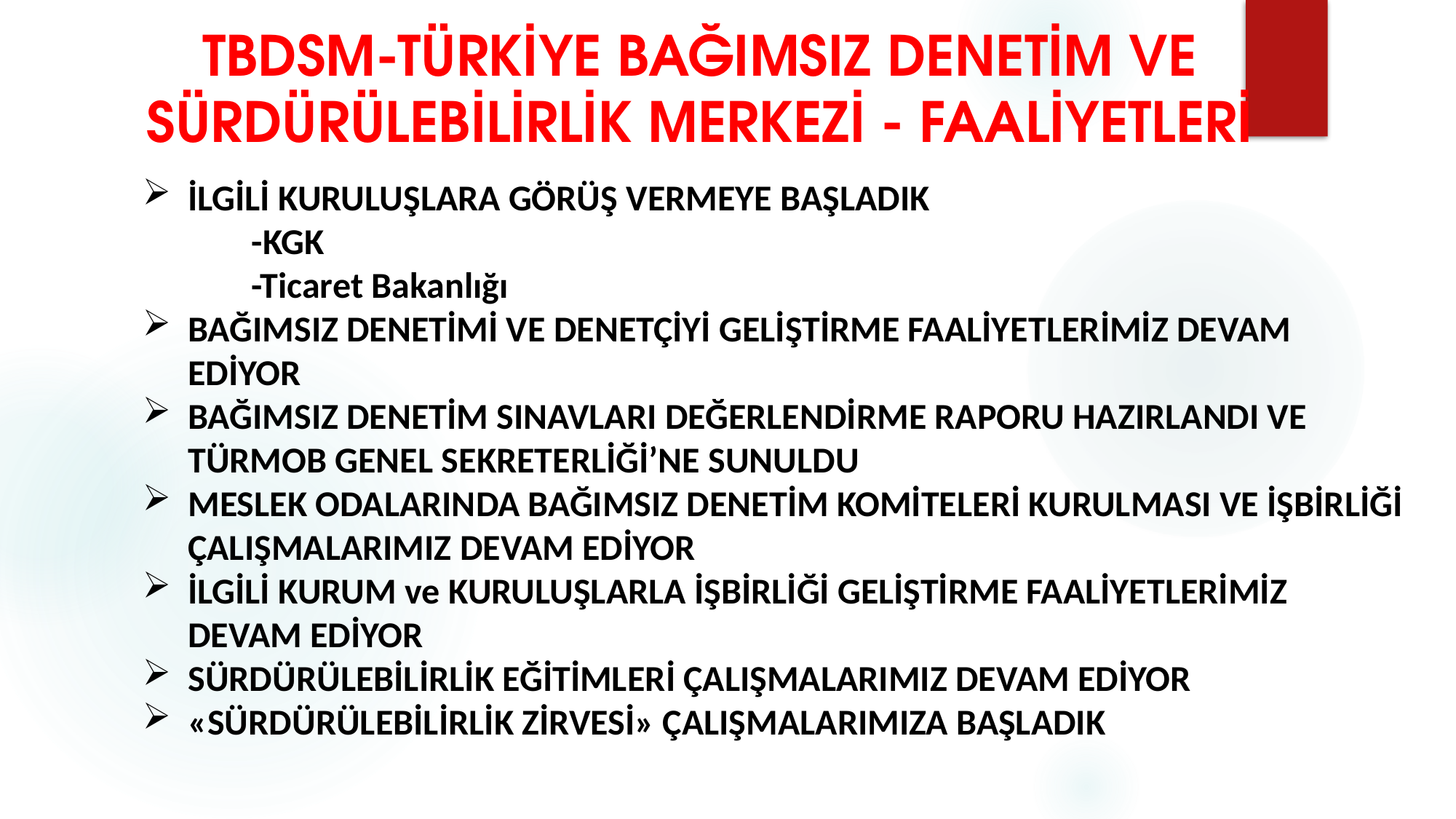

# TBDSM-TÜRKİYE BAĞIMSIZ DENETİM VE SÜRDÜRÜLEBİLİRLİK MERKEZİ - FAALİYETLERİ
İLGİLİ KURULUŞLARA GÖRÜŞ VERMEYE BAŞLADIK
	-KGK
	-Ticaret Bakanlığı
BAĞIMSIZ DENETİMİ VE DENETÇİYİ GELİŞTİRME FAALİYETLERİMİZ DEVAM EDİYOR
BAĞIMSIZ DENETİM SINAVLARI DEĞERLENDİRME RAPORU HAZIRLANDI VE TÜRMOB GENEL SEKRETERLİĞİ’NE SUNULDU
MESLEK ODALARINDA BAĞIMSIZ DENETİM KOMİTELERİ KURULMASI VE İŞBİRLİĞİ ÇALIŞMALARIMIZ DEVAM EDİYOR
İLGİLİ KURUM ve KURULUŞLARLA İŞBİRLİĞİ GELİŞTİRME FAALİYETLERİMİZ DEVAM EDİYOR
SÜRDÜRÜLEBİLİRLİK EĞİTİMLERİ ÇALIŞMALARIMIZ DEVAM EDİYOR
«SÜRDÜRÜLEBİLİRLİK ZİRVESİ» ÇALIŞMALARIMIZA BAŞLADIK